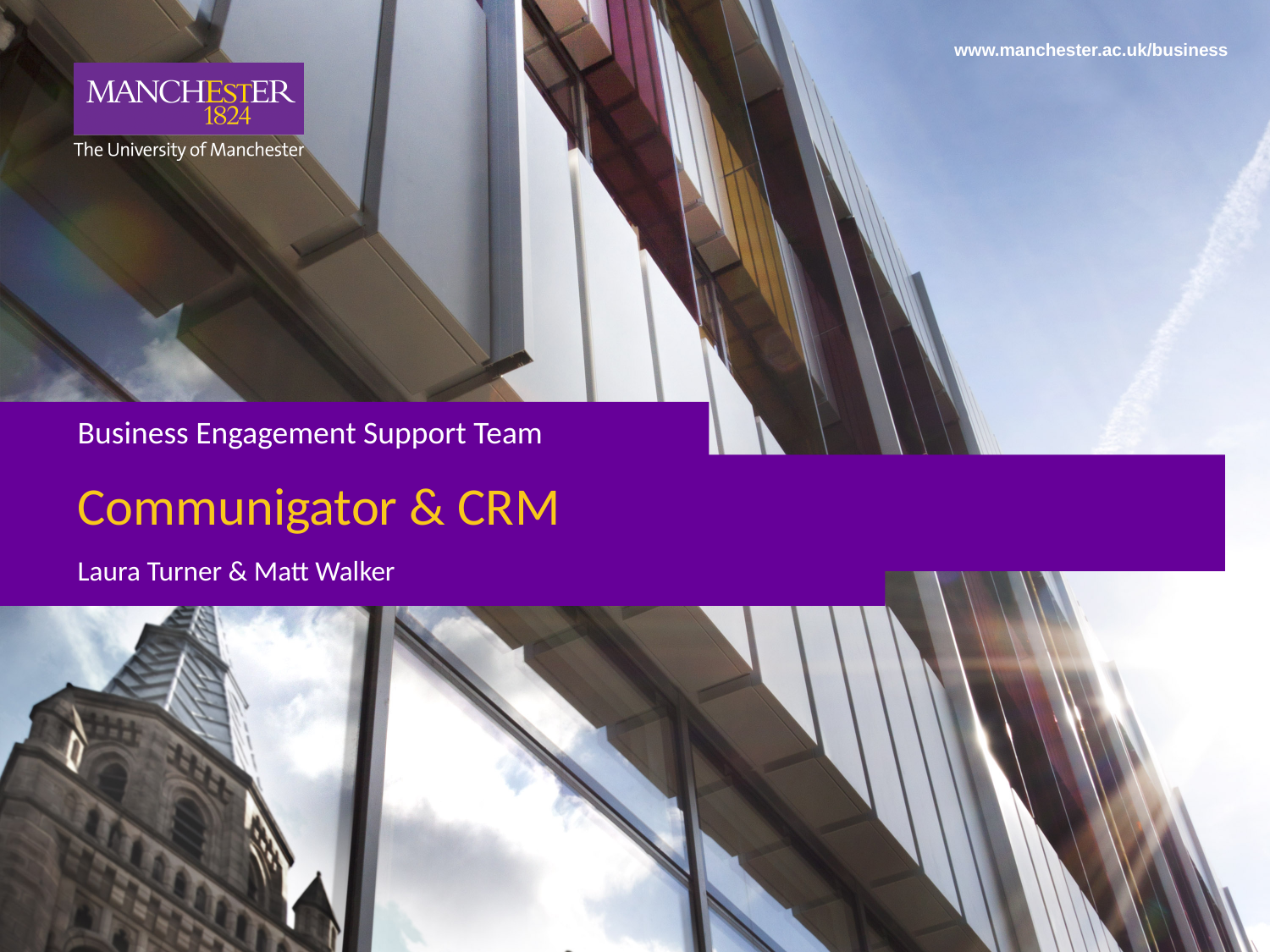

Business Engagement Support Team
Communigator & CRM
Laura Turner & Matt Walker